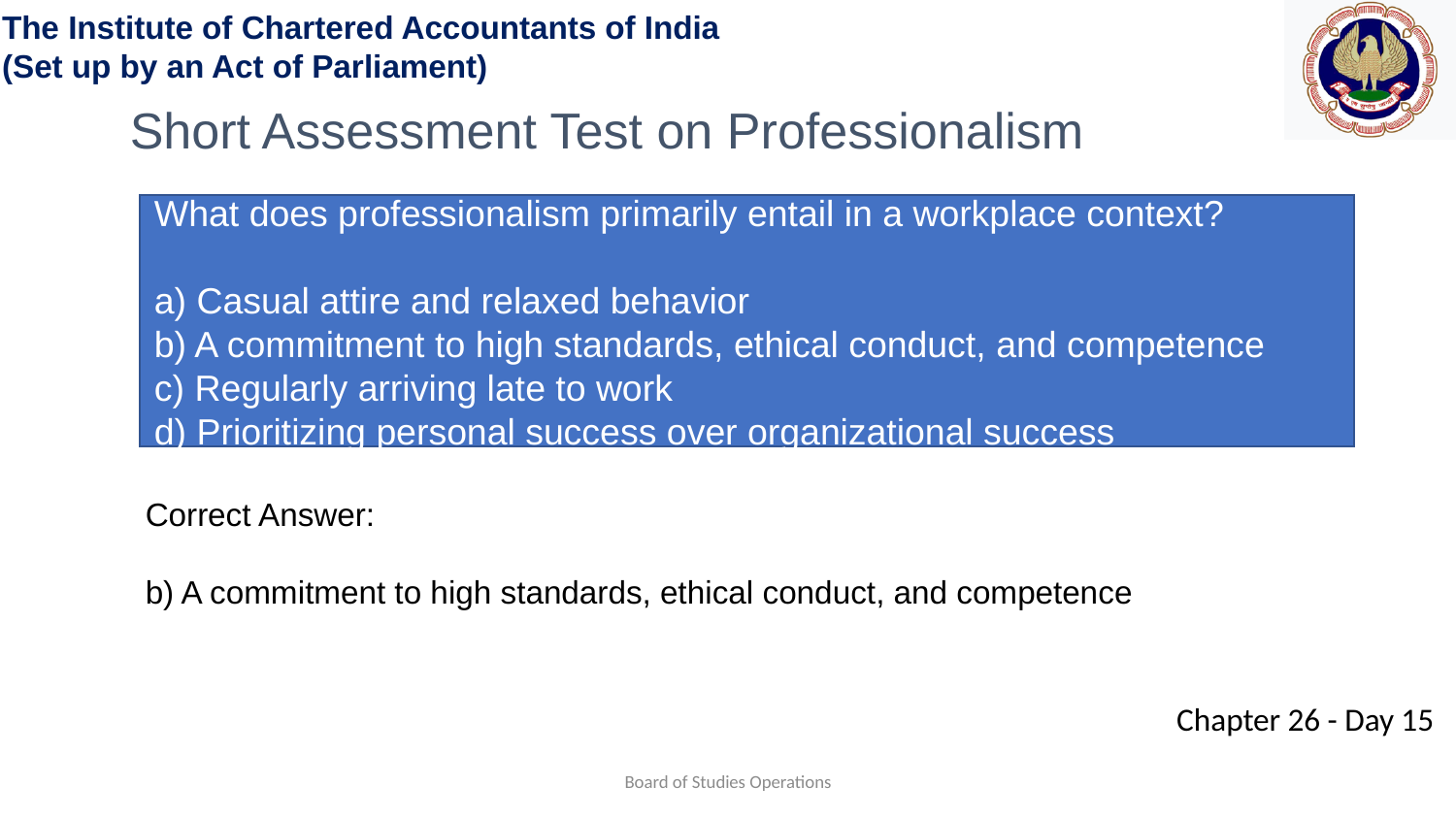

Short Assessment Test on Professionalism
What does professionalism primarily entail in a workplace context?

a) Casual attire and relaxed behavior
b) A commitment to high standards, ethical conduct, and competence
c) Regularly arriving late to work
d) Prioritizing personal success over organizational success
Correct Answer:

b) A commitment to high standards, ethical conduct, and competence
Board of Studies Operations